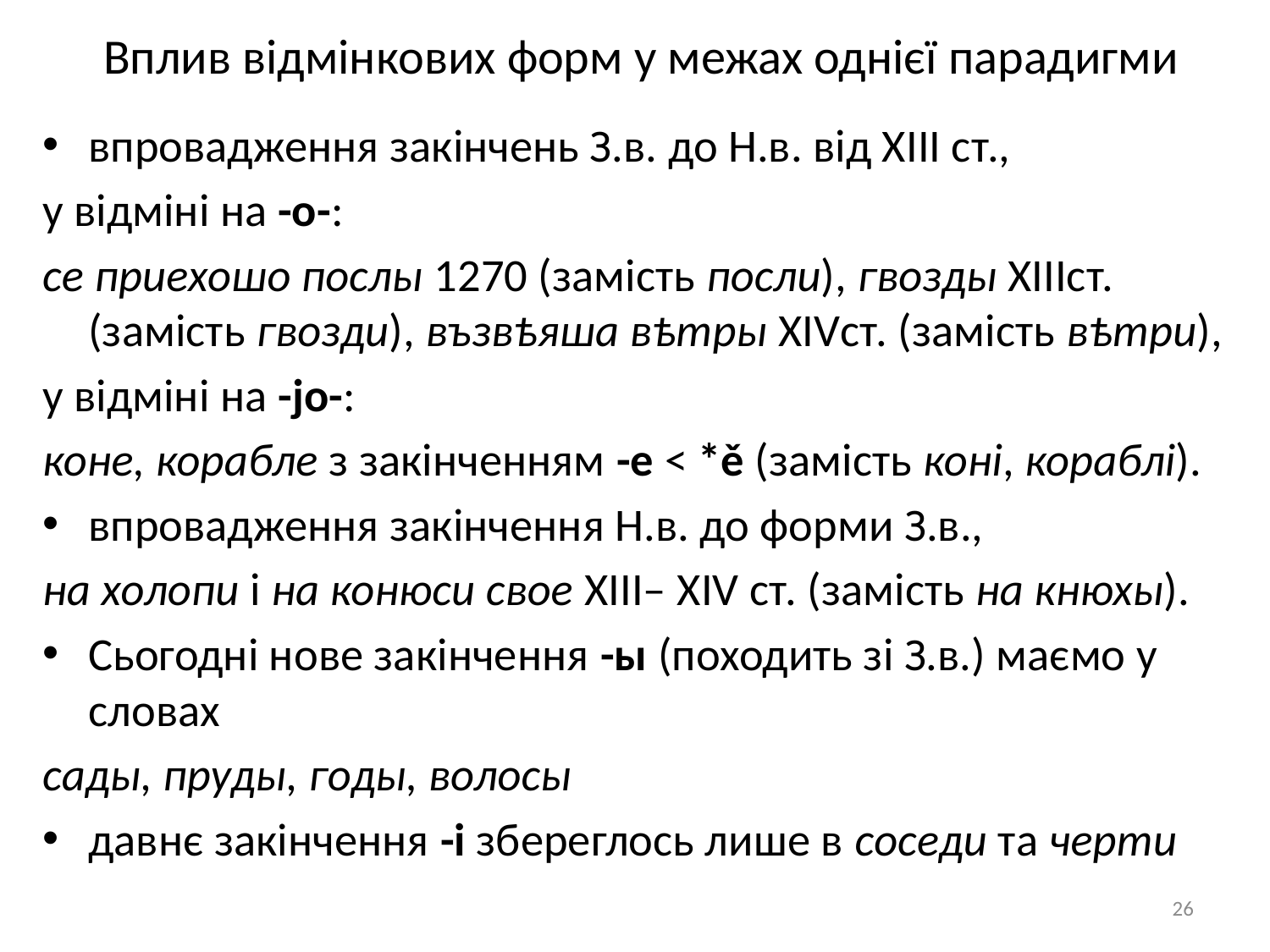

# Вплив відмінкових форм у межах однієї парадигми
впровадження закінчень З.в. до Н.в. від ХІІІ ст.,
у відміні на -о-:
се приехошо послы 1270 (замість посли), гвозды ХІІІст. (замість гвозди), възвѣяша вѣтры XIVст. (замість вѣтри),
у відміні на -jo-:
коне, корабле з закінченням -е < *ě (замість коні, кораблі).
впровадження закінчення Н.в. до форми З.в.,
на холопи і на конюси свое XIII– XIV ст. (замість на кнюхы).
Сьогодні нове закінчення -ы (походить зі З.в.) маємо у словах
сады, пруды, годы, волосы
давнє закінчення -і збереглось лише в соседи та черти
26